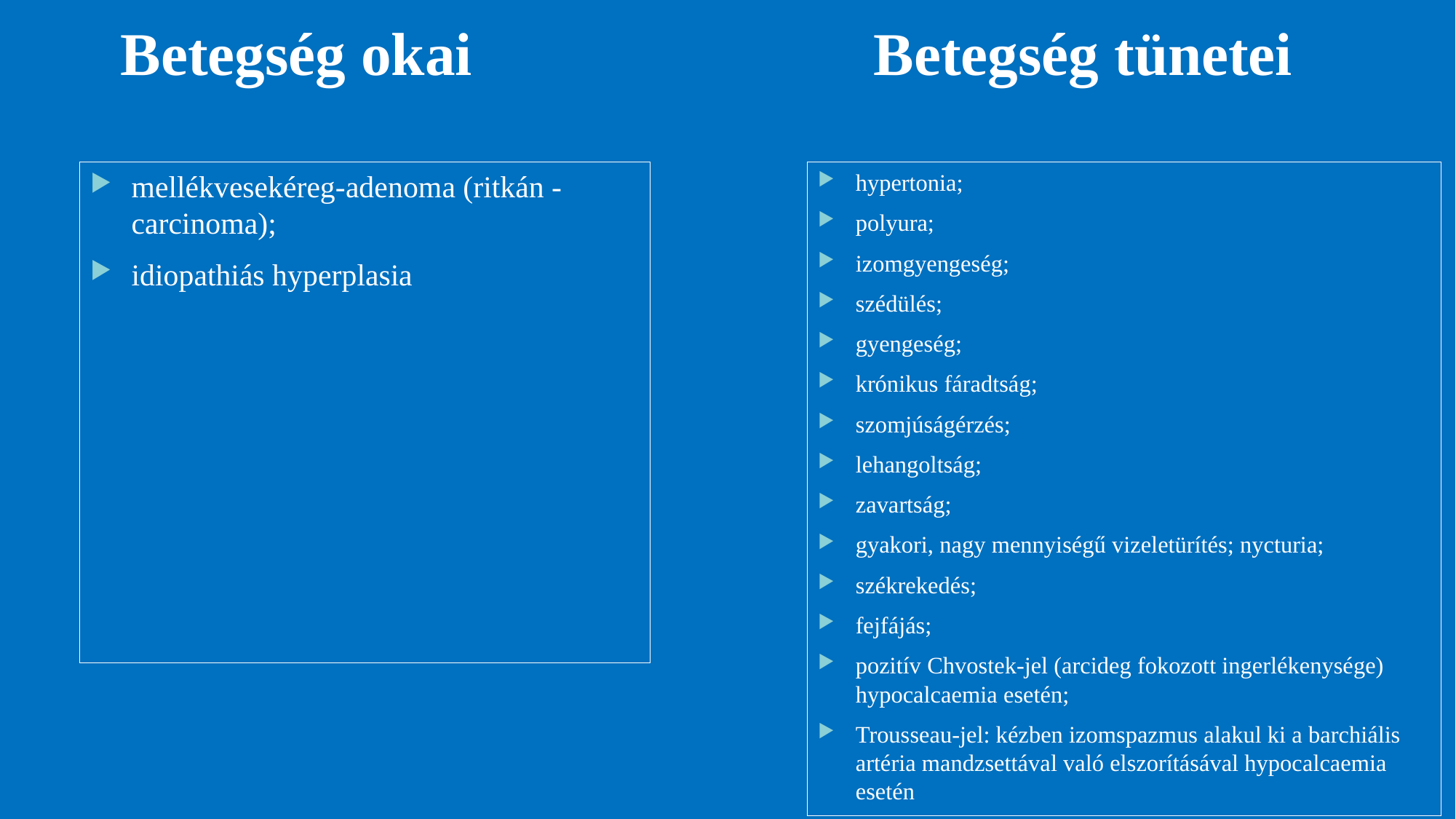

# Betegség okai
Betegség tünetei
mellékvesekéreg-adenoma (ritkán - carcinoma);
idiopathiás hyperplasia
hypertonia;
polyura;
izomgyengeség;
szédülés;
gyengeség;
krónikus fáradtság;
szomjúságérzés;
lehangoltság;
zavartság;
gyakori, nagy mennyiségű vizeletürítés; nycturia;
székrekedés;
fejfájás;
pozitív Chvostek-jel (arcideg fokozott ingerlékenysége) hypocalcaemia esetén;
Trousseau-jel: kézben izomspazmus alakul ki a barchiális artéria mandzsettával való elszorításával hypocalcaemia esetén